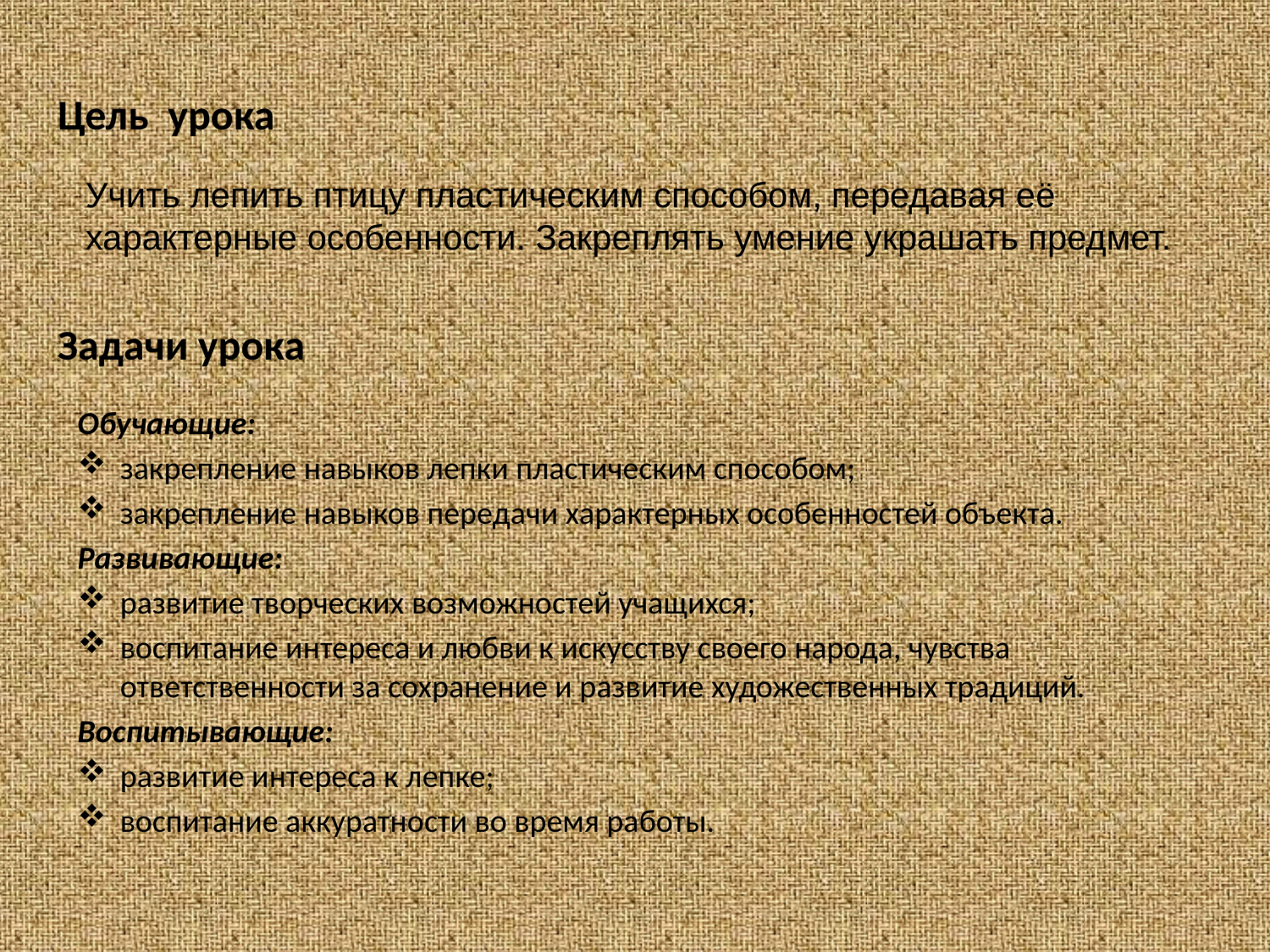

Цель  урока
Учить лепить птицу пластическим способом, передавая её характерные особенности. Закреплять умение украшать предмет.
Задачи урока
Обучающие:
закрепление навыков лепки пластическим способом;
закрепление навыков передачи характерных особенностей объекта.
Развивающие:
развитие творческих возможностей учащихся;
воспитание интереса и любви к искусству своего народа, чувства ответственности за сохранение и развитие художественных традиций.
Воспитывающие:
развитие интереса к лепке;
воспитание аккуратности во время работы.